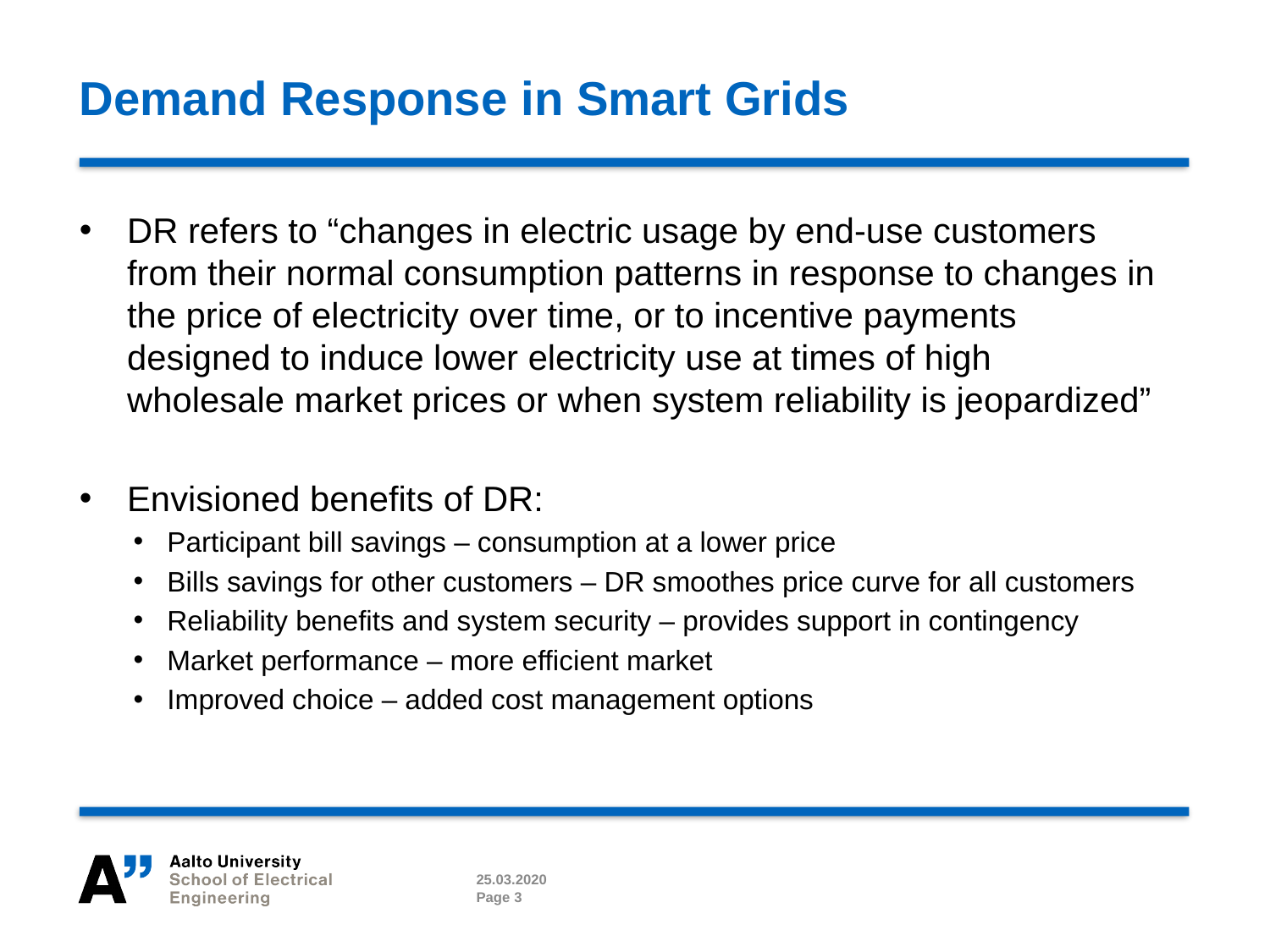

# Demand Response in Smart Grids
DR refers to “changes in electric usage by end-use customers from their normal consumption patterns in response to changes in the price of electricity over time, or to incentive payments designed to induce lower electricity use at times of high wholesale market prices or when system reliability is jeopardized”

Envisioned benefits of DR:
Participant bill savings – consumption at a lower price
Bills savings for other customers – DR smoothes price curve for all customers
Reliability benefits and system security – provides support in contingency
Market performance – more efficient market
Improved choice – added cost management options

25.03.2020

Page 3